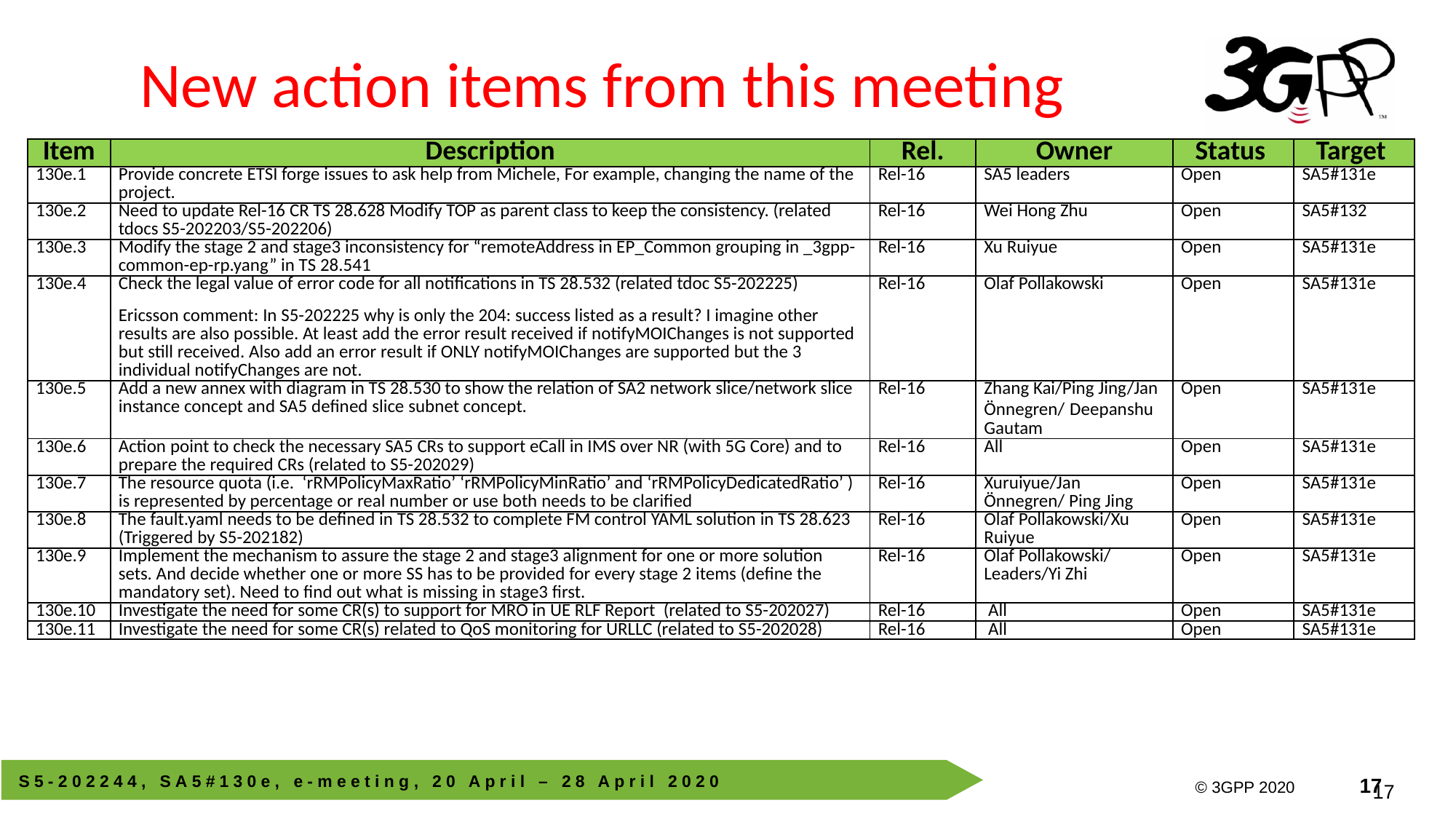

# New action items from this meeting
| Item | Description | Rel. | Owner | Status | Target |
| --- | --- | --- | --- | --- | --- |
| 130e.1 | Provide concrete ETSI forge issues to ask help from Michele, For example, changing the name of the project. | Rel-16 | SA5 leaders | Open | SA5#131e |
| 130e.2 | Need to update Rel-16 CR TS 28.628 Modify TOP as parent class to keep the consistency. (related tdocs S5-202203/S5-202206) | Rel-16 | Wei Hong Zhu | Open | SA5#132 |
| 130e.3 | Modify the stage 2 and stage3 inconsistency for “remoteAddress in EP\_Common grouping in \_3gpp-common-ep-rp.yang” in TS 28.541 | Rel-16 | Xu Ruiyue | Open | SA5#131e |
| 130e.4 | Check the legal value of error code for all notifications in TS 28.532 (related tdoc S5-202225) Ericsson comment: In S5-202225 why is only the 204: success listed as a result? I imagine other results are also possible. At least add the error result received if notifyMOIChanges is not supported but still received. Also add an error result if ONLY notifyMOIChanges are supported but the 3 individual notifyChanges are not. | Rel-16 | Olaf Pollakowski | Open | SA5#131e |
| 130e.5 | Add a new annex with diagram in TS 28.530 to show the relation of SA2 network slice/network slice instance concept and SA5 defined slice subnet concept. | Rel-16 | Zhang Kai/Ping Jing/Jan Önnegren/ Deepanshu Gautam | Open | SA5#131e |
| 130e.6 | Action point to check the necessary SA5 CRs to support eCall in IMS over NR (with 5G Core) and to prepare the required CRs (related to S5-202029) | Rel-16 | All | Open | SA5#131e |
| 130e.7 | The resource quota (i.e. ‘rRMPolicyMaxRatio’ ‘rRMPolicyMinRatio’ and ‘rRMPolicyDedicatedRatio’ ) is represented by percentage or real number or use both needs to be clarified | Rel-16 | Xuruiyue/Jan Önnegren/ Ping Jing | Open | SA5#131e |
| 130e.8 | The fault.yaml needs to be defined in TS 28.532 to complete FM control YAML solution in TS 28.623 (Triggered by S5-202182) | Rel-16 | Olaf Pollakowski/Xu Ruiyue | Open | SA5#131e |
| 130e.9 | Implement the mechanism to assure the stage 2 and stage3 alignment for one or more solution sets. And decide whether one or more SS has to be provided for every stage 2 items (define the mandatory set). Need to find out what is missing in stage3 first. | Rel-16 | Olaf Pollakowski/ Leaders/Yi Zhi | Open | SA5#131e |
| 130e.10 | Investigate the need for some CR(s) to support for MRO in UE RLF Report (related to S5-202027) | Rel-16 | All | Open | SA5#131e |
| 130e.11 | Investigate the need for some CR(s) related to QoS monitoring for URLLC (related to S5-202028) | Rel-16 | All | Open | SA5#131e |
17